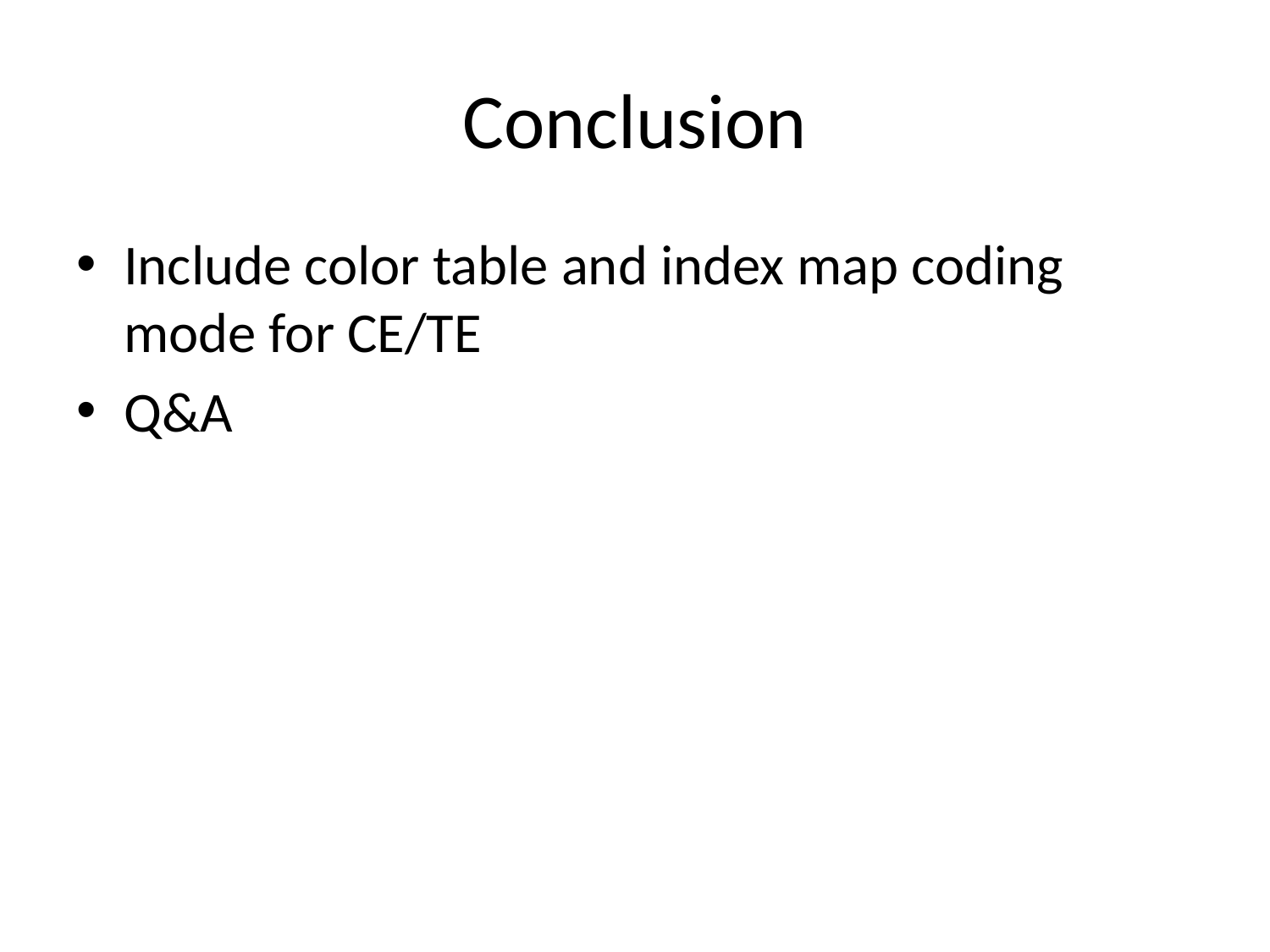

# Conclusion
Include color table and index map coding mode for CE/TE
Q&A